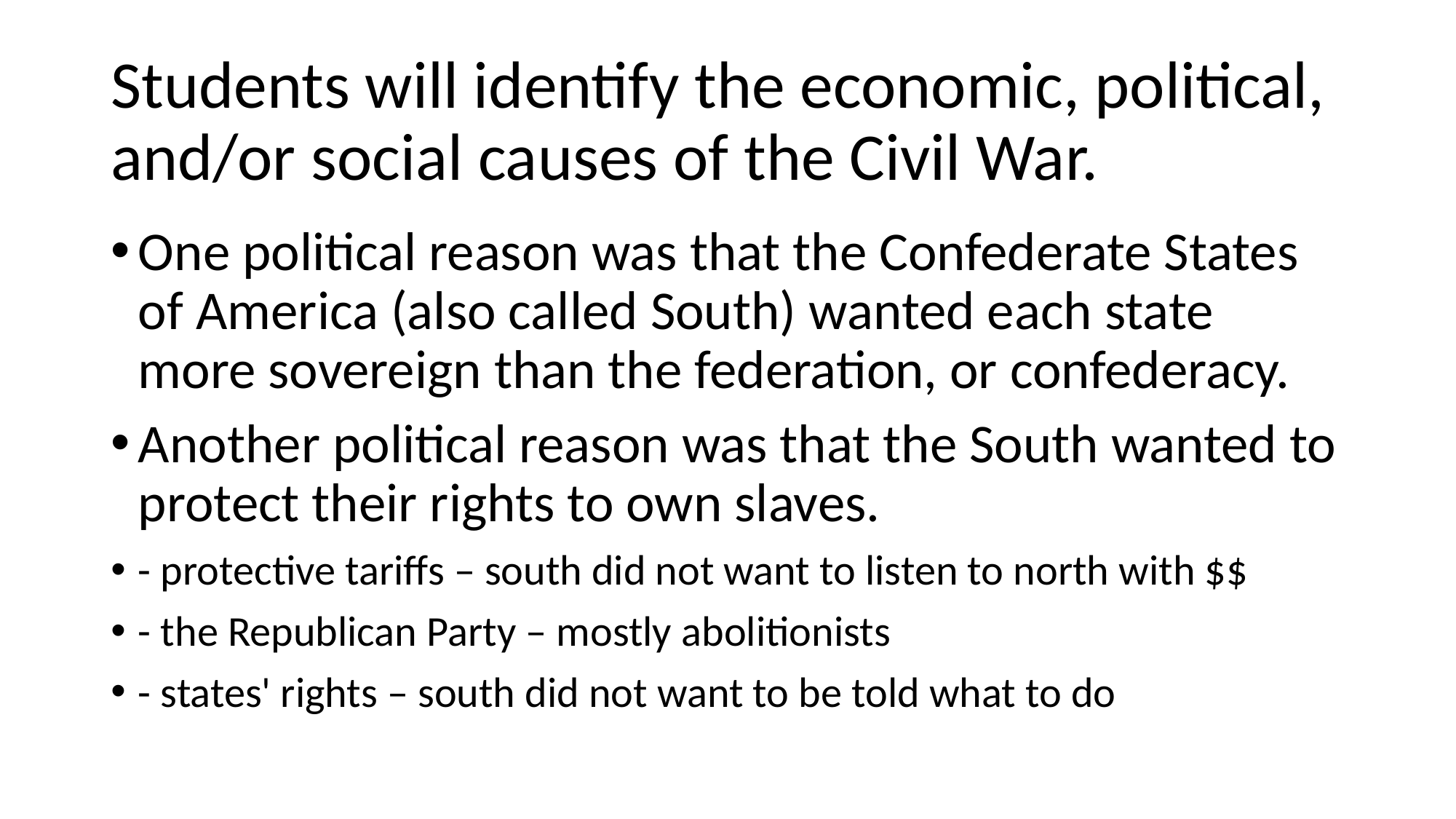

# Students will identify the economic, political, and/or social causes of the Civil War.
One political reason was that the Confederate States of America (also called South) wanted each state more sovereign than the federation, or confederacy.
Another political reason was that the South wanted to protect their rights to own slaves.
- protective tariffs – south did not want to listen to north with $$
- the Republican Party – mostly abolitionists
- states' rights – south did not want to be told what to do